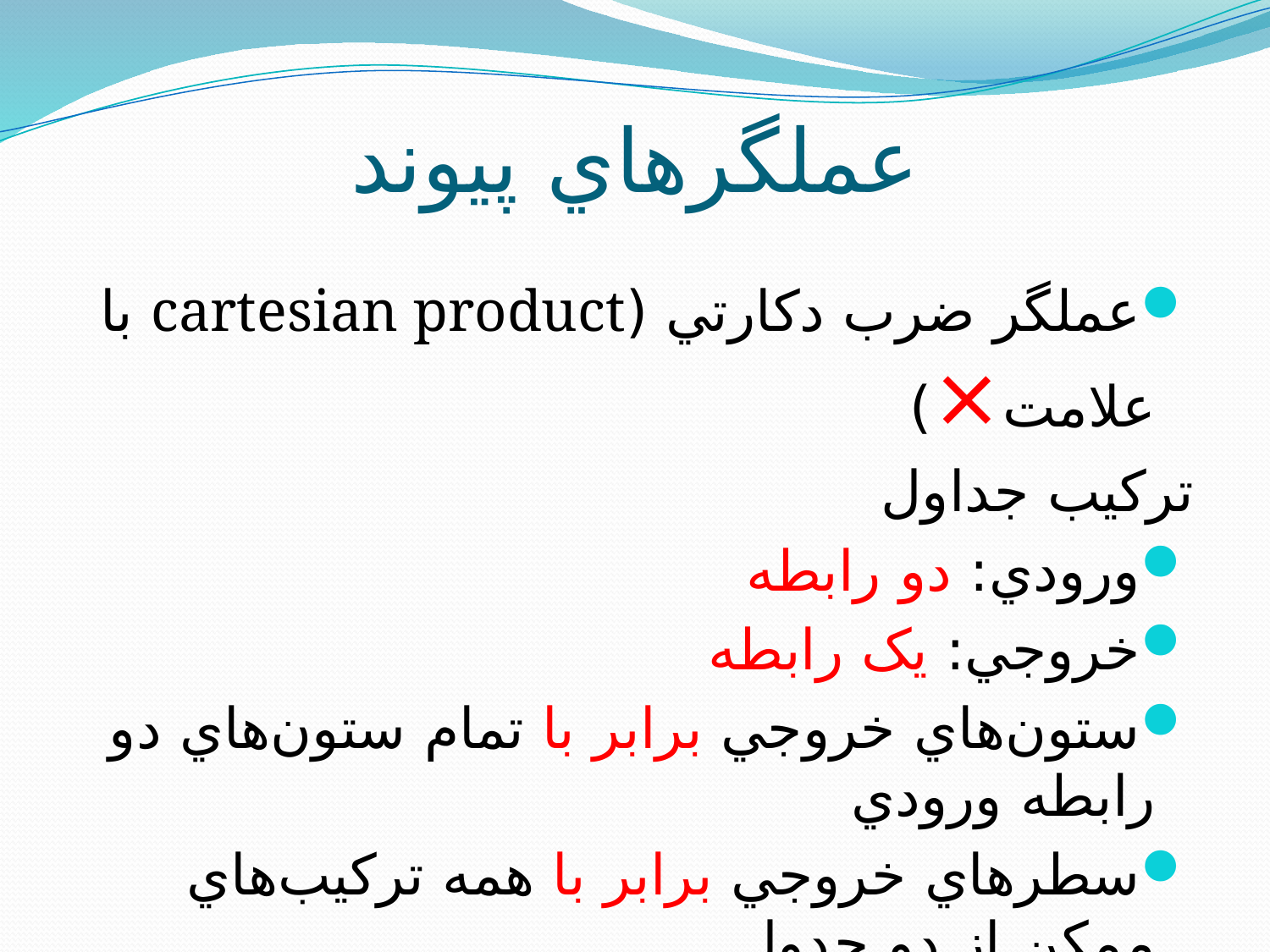

# عملگرهاي پيوند
عملگر ضرب دکارتي (cartesian product با علامت×)
ترکيب جداول
ورودي: دو رابطه
خروجي:‌ يک رابطه
ستون‌هاي خروجي برابر با تمام ستون‌هاي دو رابطه ورودي
سطرهاي خروجي برابر با همه ترکيب‌هاي ممکن از دو جدول